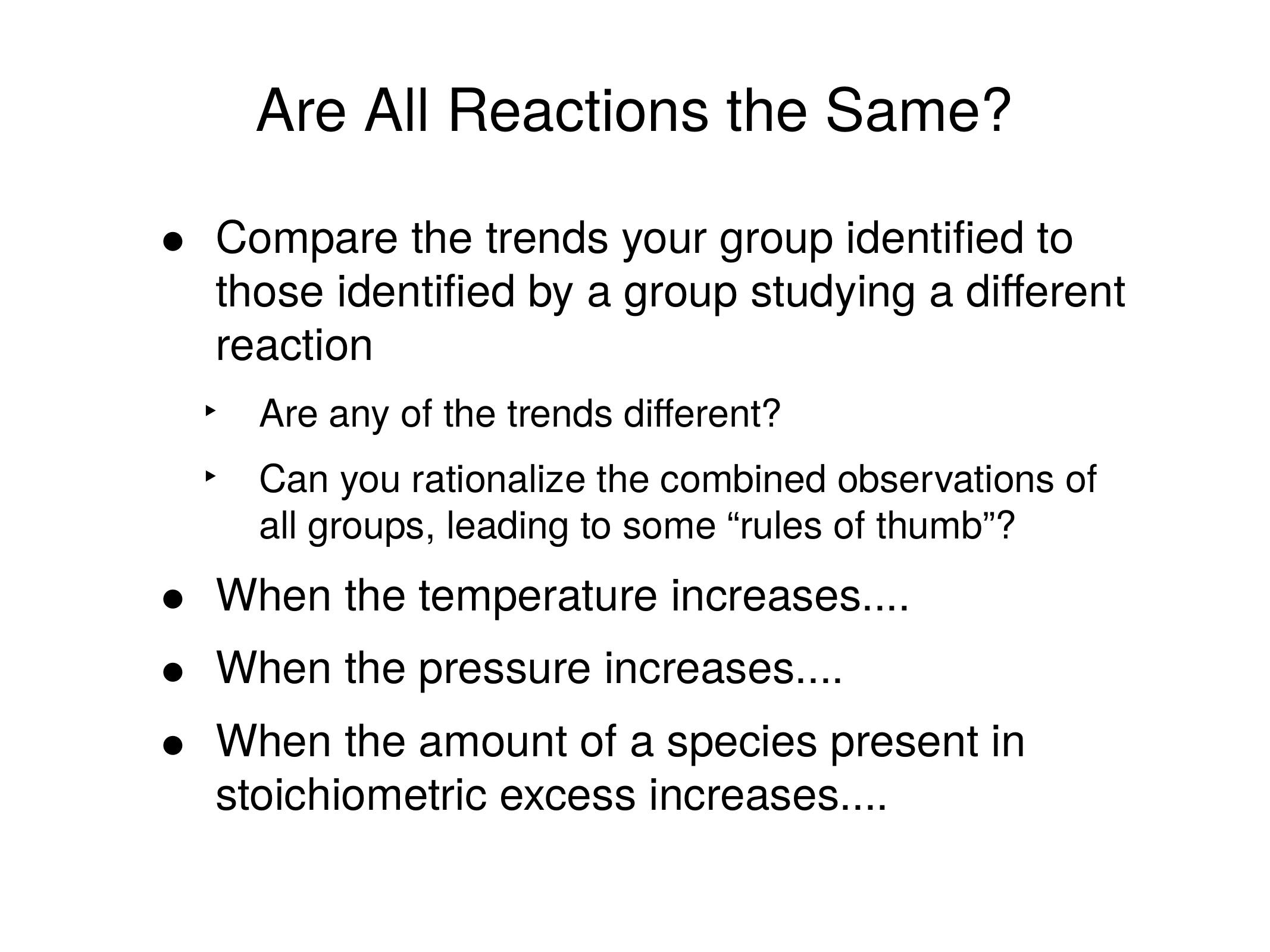

# Are All Reactions the Same?
Compare the trends your group identified to those identified by a group studying a different reaction
Are any of the trends different?
Can you rationalize the combined observations of all groups, leading to some “rules of thumb”?
When the temperature increases....
When the pressure increases....
When the amount of a species present in stoichiometric excess increases....